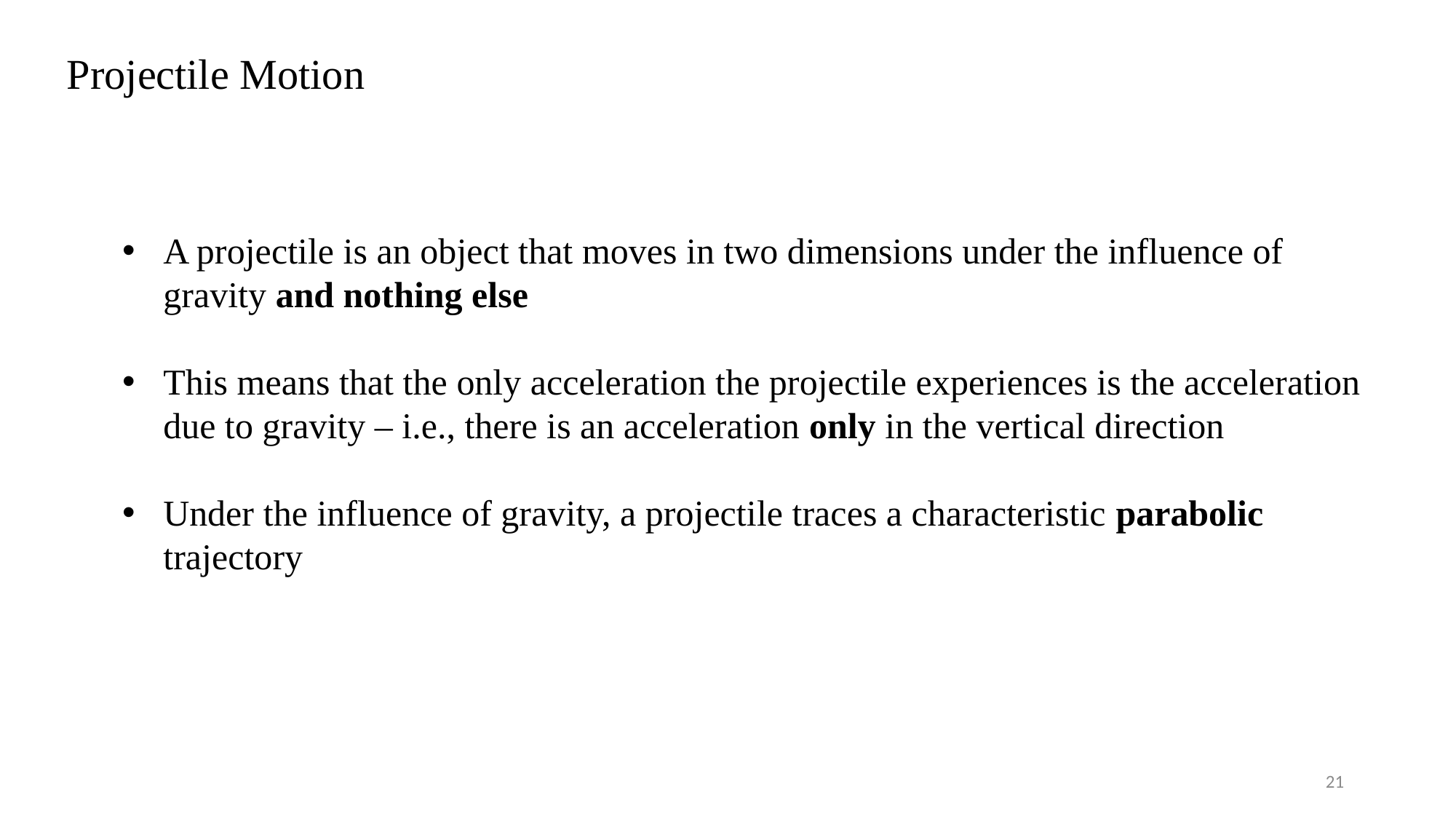

Projectile Motion
A projectile is an object that moves in two dimensions under the influence of gravity and nothing else

This means that the only acceleration the projectile experiences is the acceleration due to gravity – i.e., there is an acceleration only in the vertical direction

Under the influence of gravity, a projectile traces a characteristic parabolic trajectory
21